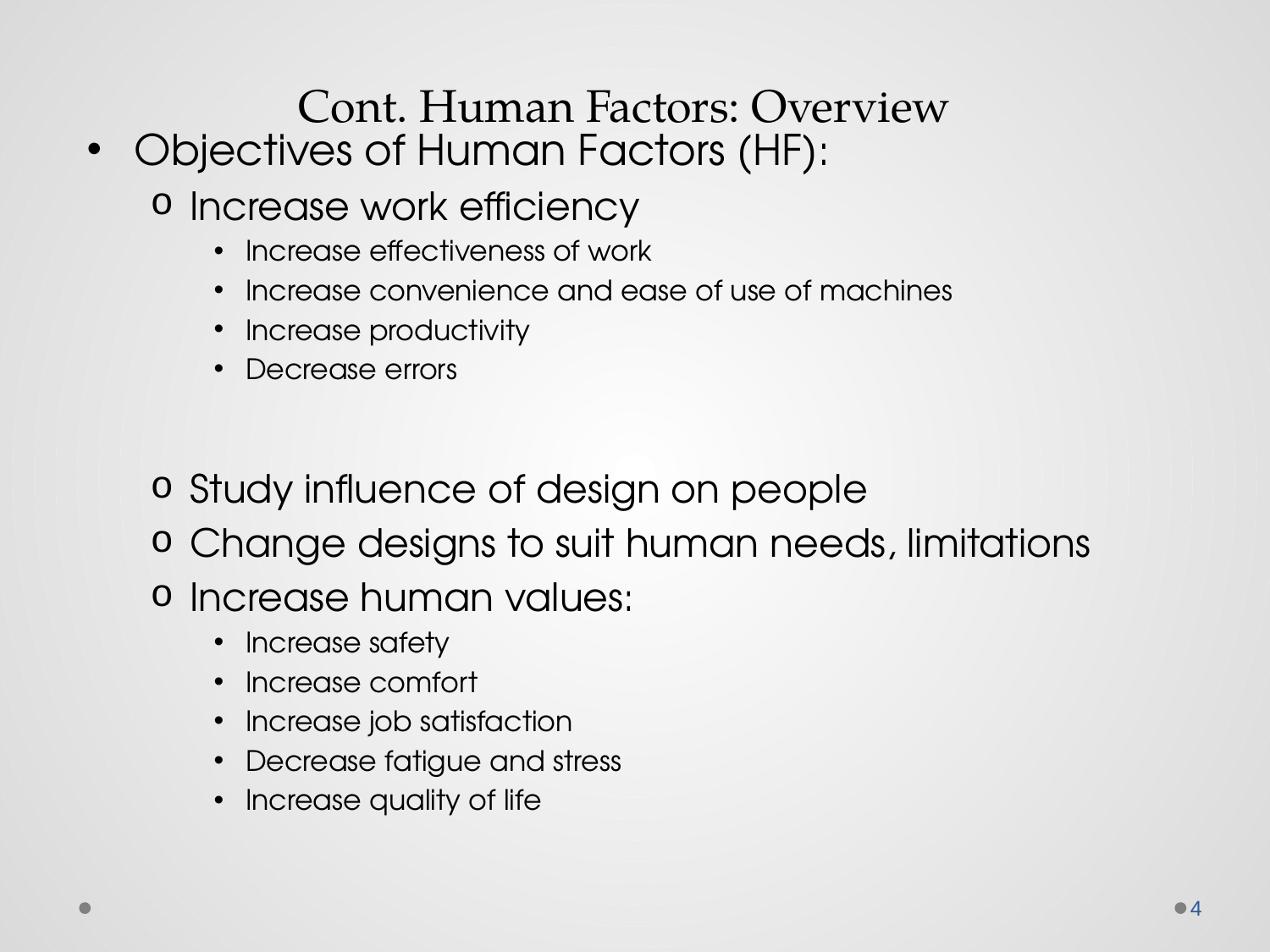

# Cont. Human Factors: Overview

Objectives of Human Factors (HF):
Increase work efficiency
Increase effectiveness of work
Increase convenience and ease of use of machines
Increase productivity
Decrease errors

Study influence of design on people
Change designs to suit human needs, limitations
Increase human values:
Increase safety
Increase comfort
Increase job satisfaction
Decrease fatigue and stress
Increase quality of life
4